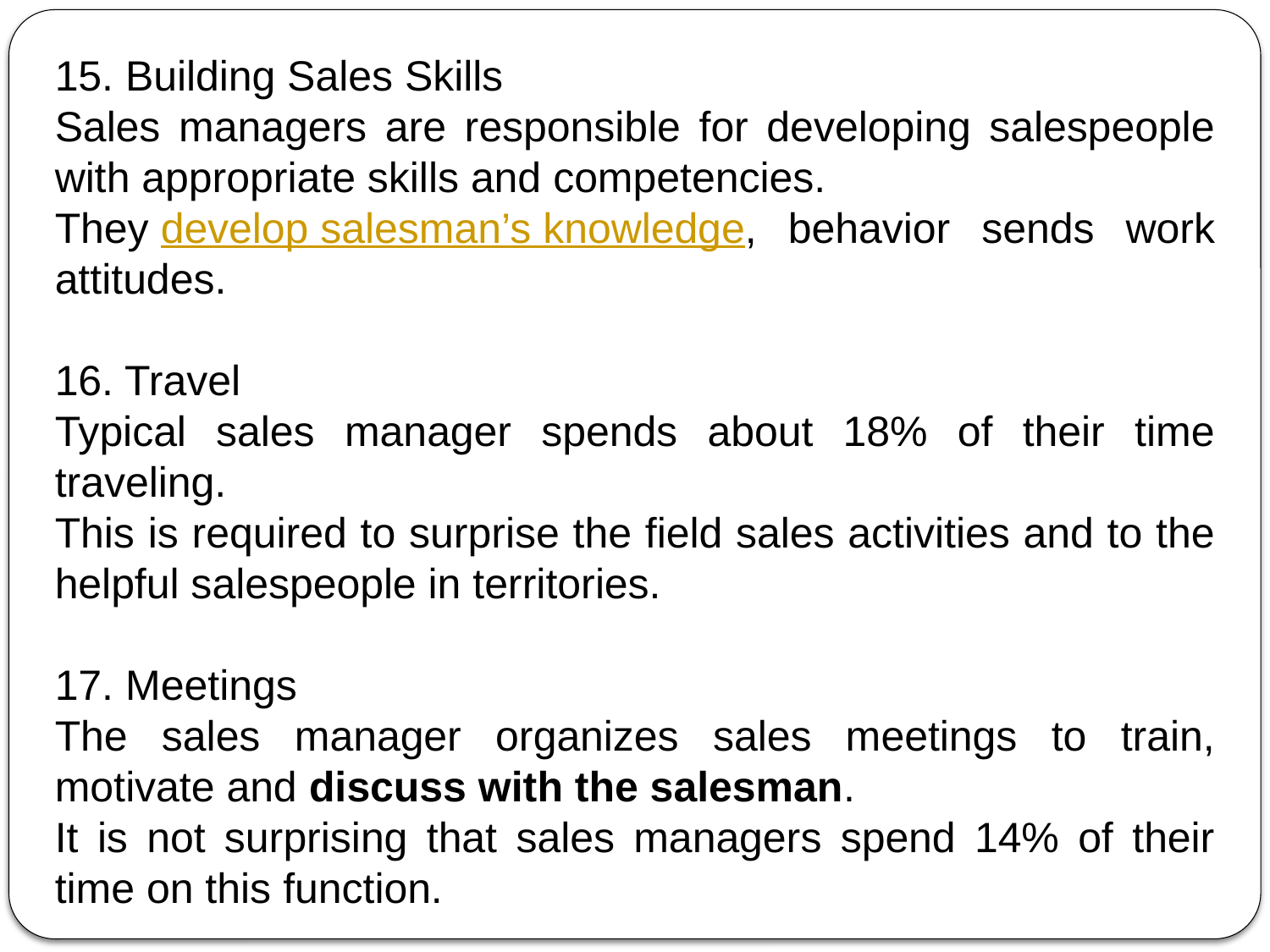

15. Building Sales Skills
Sales managers are responsible for developing salespeople with appropriate skills and competencies.
They develop salesman’s knowledge, behavior sends work attitudes.

16. Travel
Typical sales manager spends about 18% of their time traveling.
This is required to surprise the field sales activities and to the helpful salespeople in territories.

17. Meetings
The sales manager organizes sales meetings to train, motivate and discuss with the salesman.
It is not surprising that sales managers spend 14% of their time on this function.